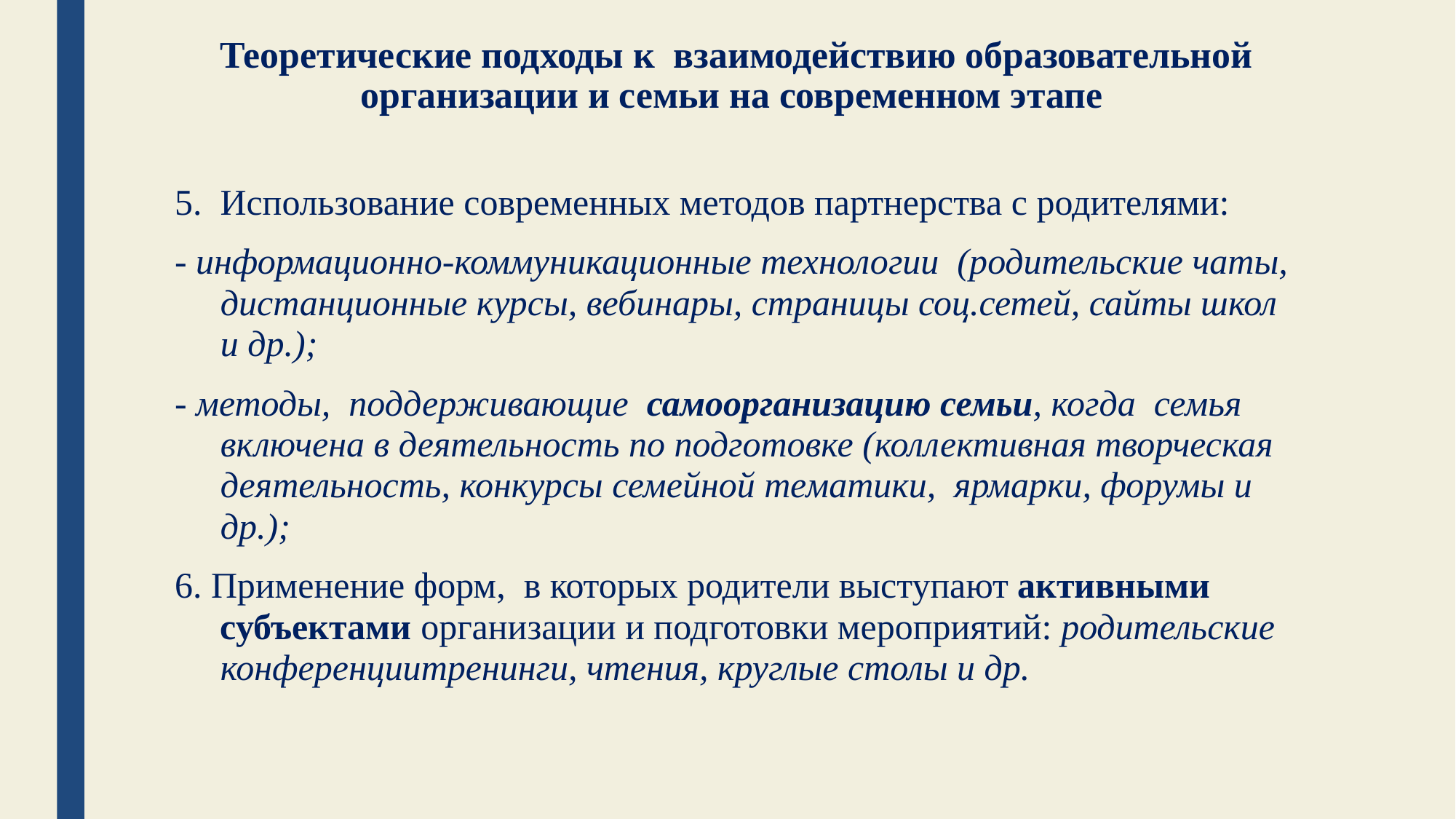

# Теоретические подходы к  взаимодействию образовательной организации и семьи на современном этапе
5.  Использование современных методов партнерства с родителями:
- информационно-коммуникационные технологии  (родительские чаты, дистанционные курсы, вебинары, страницы соц.сетей, сайты школ и др.);
- методы,  поддерживающие  самоорганизацию семьи, когда  семья включена в деятельность по подготовке (коллективная творческая деятельность, конкурсы семейной тематики,  ярмарки, форумы и др.);
6. Применение форм,  в которых родители выступают активными субъектами организации и подготовки мероприятий: родительские конференциитренинги, чтения, круглые столы и др.